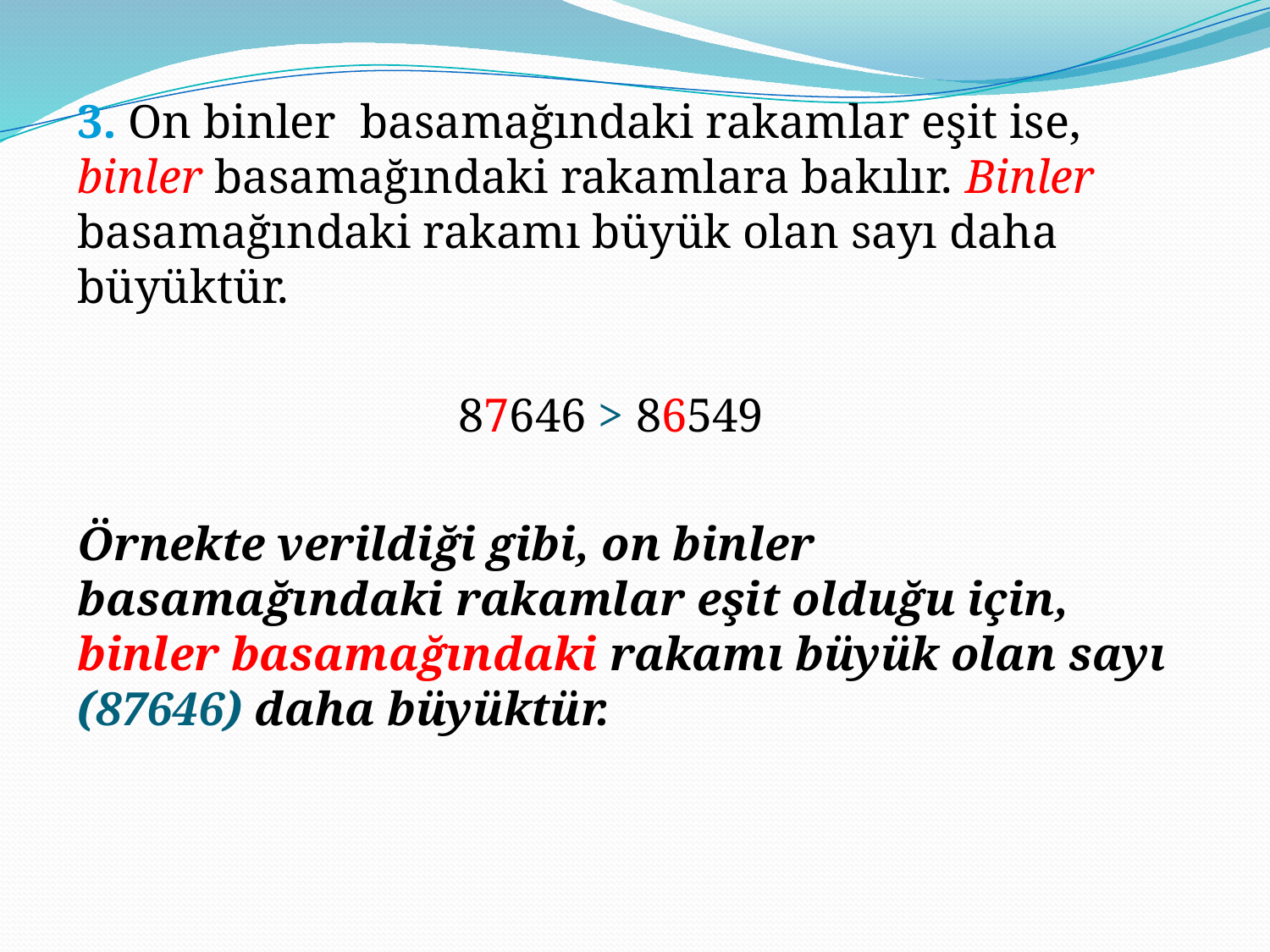

3. On binler  basamağındaki rakamlar eşit ise, binler basamağındaki rakamlara bakılır. Binler basamağındaki rakamı büyük olan sayı daha büyüktür.

			87646 > 86549

Örnekte verildiği gibi, on binler basamağındaki rakamlar eşit olduğu için, binler basamağındaki rakamı büyük olan sayı (87646) daha büyüktür.